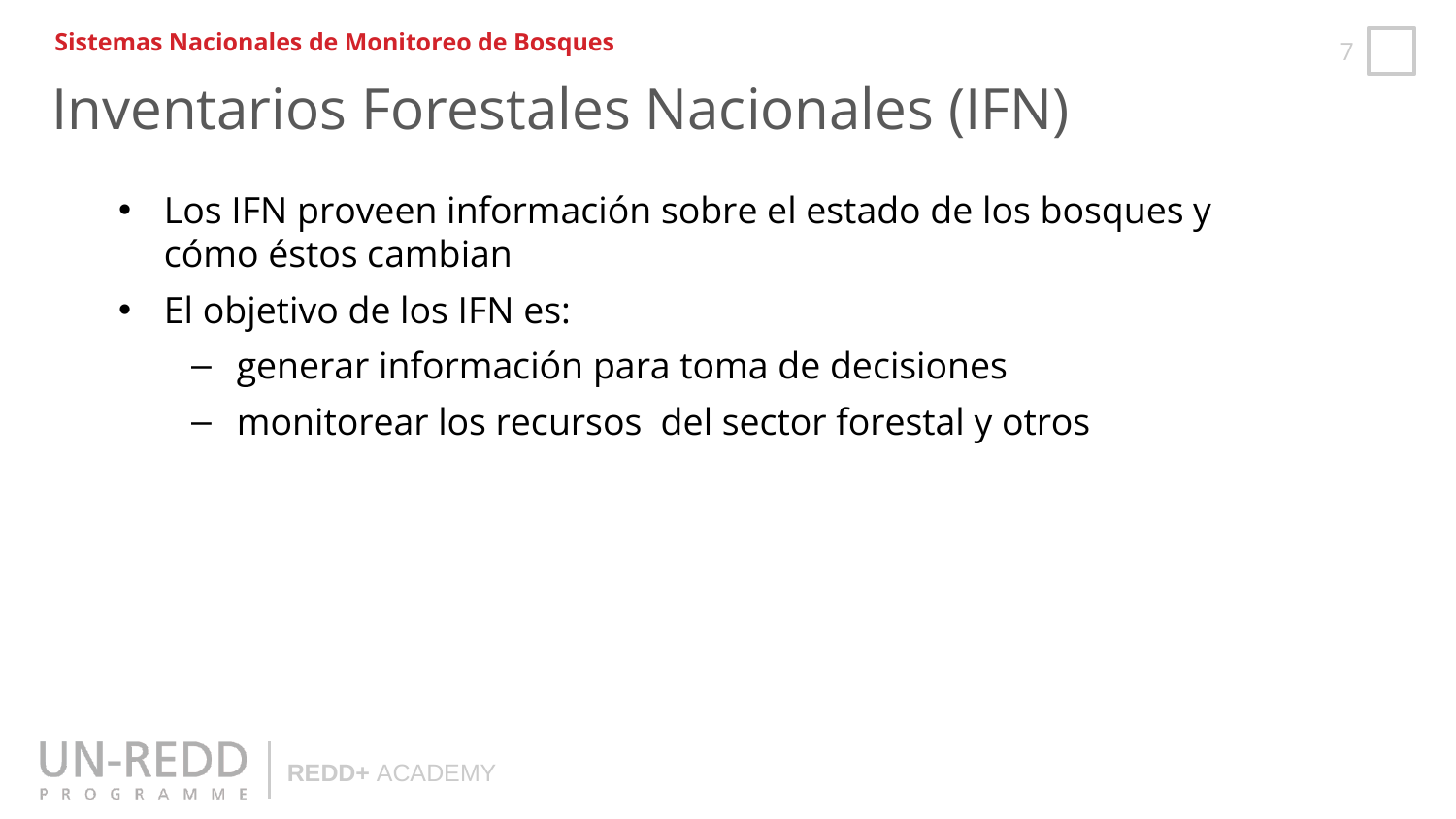

Sistemas Nacionales de Monitoreo de Bosques
Inventarios Forestales Nacionales (IFN)
Los IFN proveen información sobre el estado de los bosques y cómo éstos cambian
El objetivo de los IFN es:
generar información para toma de decisiones
monitorear los recursos  del sector forestal y otros